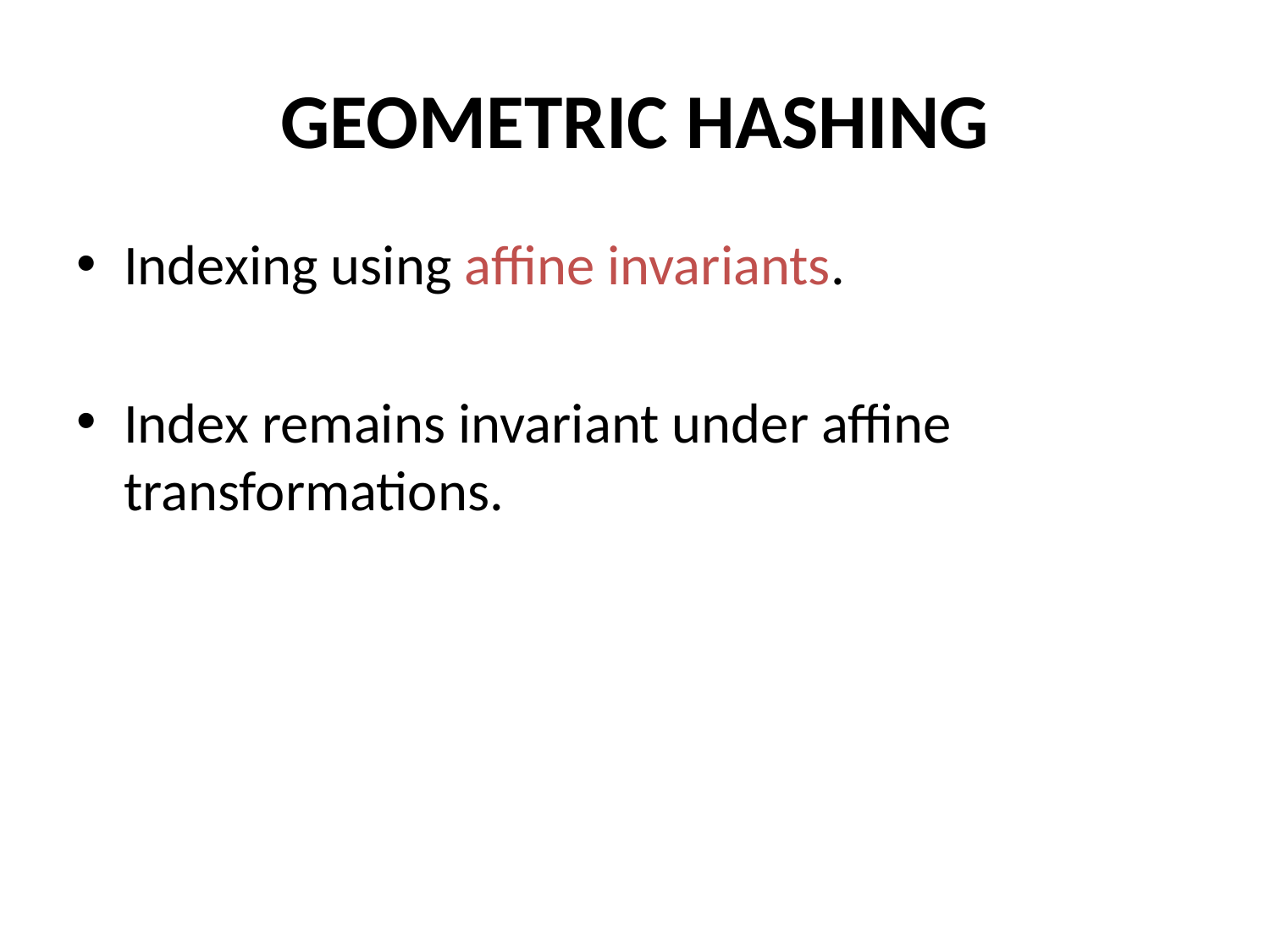

# GEOMETRIC HASHING
Indexing using affine invariants.

Index remains invariant under affine transformations.